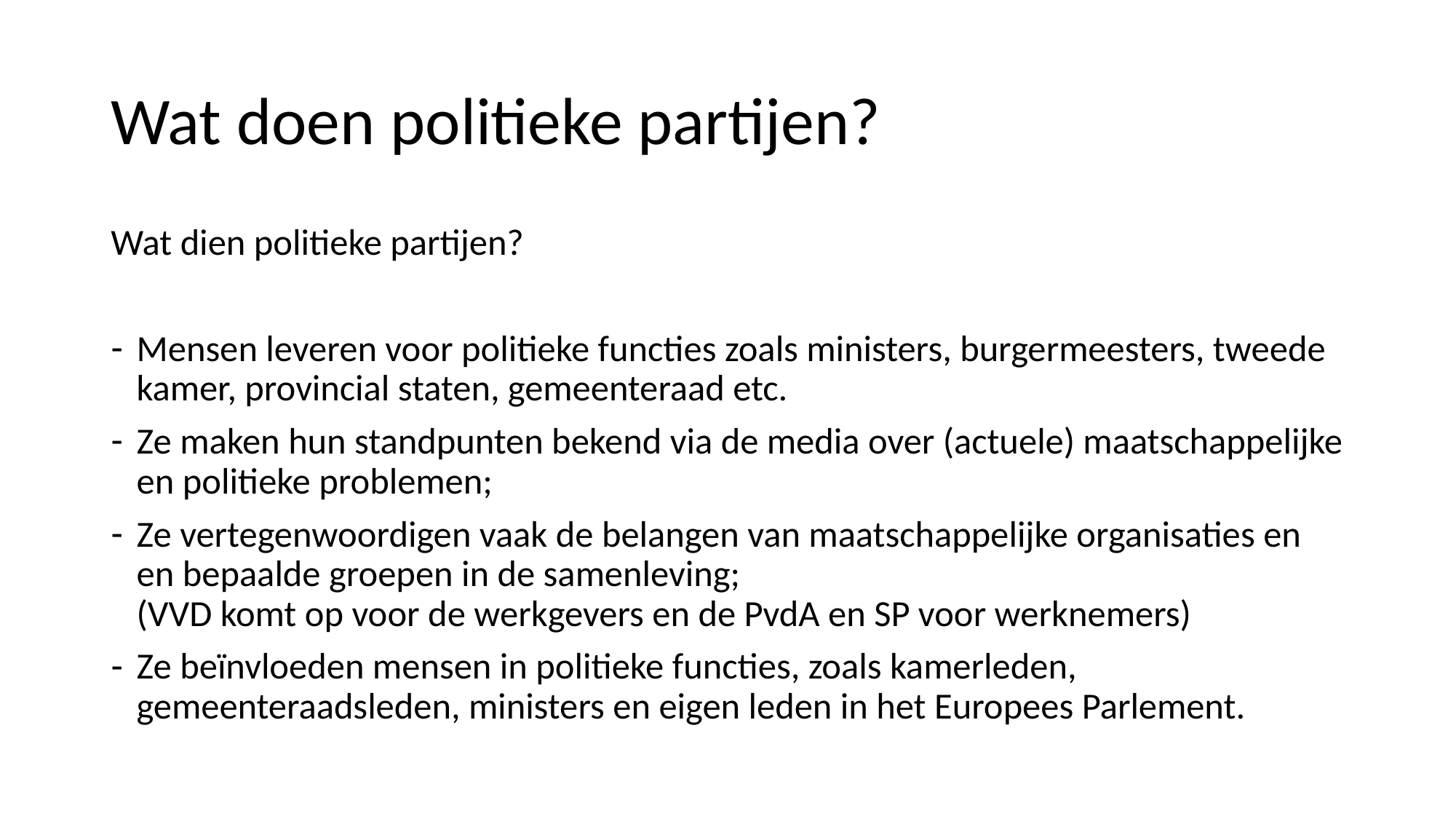

# Wat doen politieke partijen?
Wat dien politieke partijen?

Mensen leveren voor politieke functies zoals ministers, burgermeesters, tweede kamer, provincial staten, gemeenteraad etc.
Ze maken hun standpunten bekend via de media over (actuele) maatschappelijke en politieke problemen;
Ze vertegenwoordigen vaak de belangen van maatschappelijke organisaties en en bepaalde groepen in de samenleving;
(VVD komt op voor de werkgevers en de PvdA en SP voor werknemers)
Ze beïnvloeden mensen in politieke functies, zoals kamerleden, gemeenteraadsleden, ministers en eigen leden in het Europees Parlement.